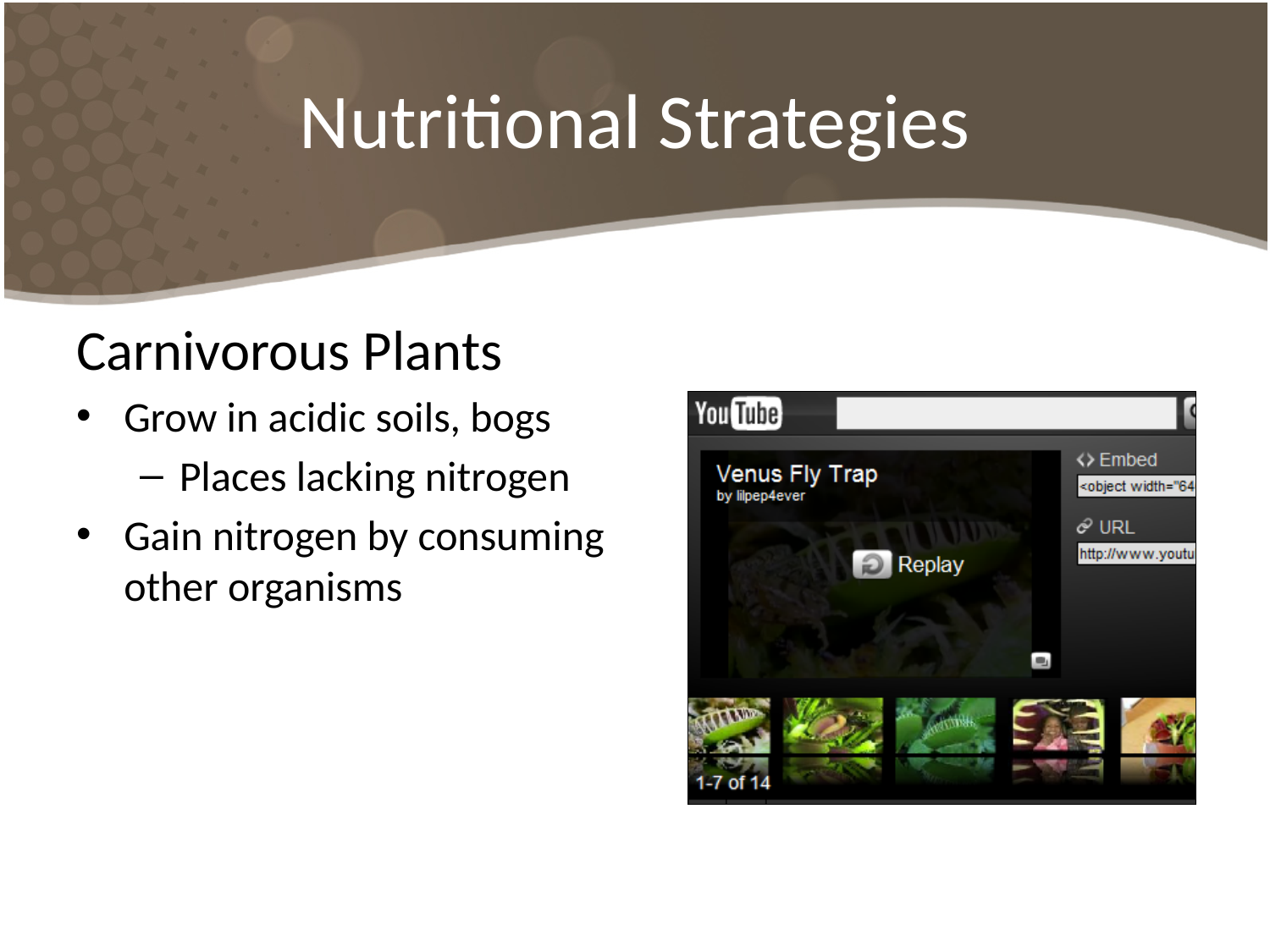

# Nutritional Strategies
Carnivorous Plants
Grow in acidic soils, bogs
Places lacking nitrogen
Gain nitrogen by consuming other organisms